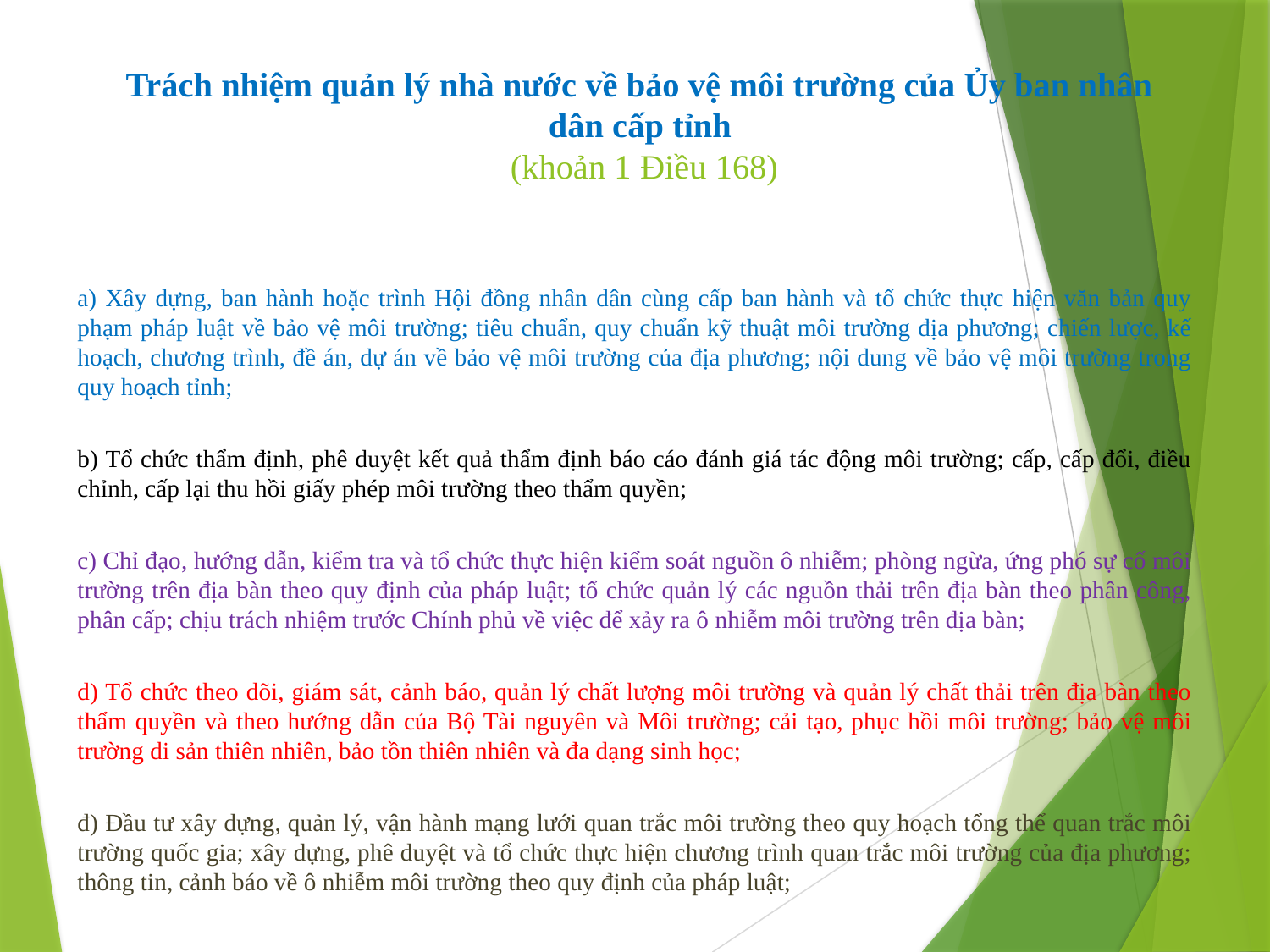

# Trách nhiệm quản lý nhà nước về bảo vệ môi trường của Ủy ban nhân dân cấp tỉnh (khoản 1 Điều 168)
a) Xây dựng, ban hành hoặc trình Hội đồng nhân dân cùng cấp ban hành và tổ chức thực hiện văn bản quy phạm pháp luật về bảo vệ môi trường; tiêu chuẩn, quy chuẩn kỹ thuật môi trường địa phương; chiến lược, kế hoạch, chương trình, đề án, dự án về bảo vệ môi trường của địa phương; nội dung về bảo vệ môi trường trong quy hoạch tỉnh;
b) Tổ chức thẩm định, phê duyệt kết quả thẩm định báo cáo đánh giá tác động môi trường; cấp, cấp đổi, điều chỉnh, cấp lại thu hồi giấy phép môi trường theo thẩm quyền;
c) Chỉ đạo, hướng dẫn, kiểm tra và tổ chức thực hiện kiểm soát nguồn ô nhiễm; phòng ngừa, ứng phó sự cố môi trường trên địa bàn theo quy định của pháp luật; tổ chức quản lý các nguồn thải trên địa bàn theo phân công, phân cấp; chịu trách nhiệm trước Chính phủ về việc để xảy ra ô nhiễm môi trường trên địa bàn;
d) Tổ chức theo dõi, giám sát, cảnh báo, quản lý chất lượng môi trường và quản lý chất thải trên địa bàn theo thẩm quyền và theo hướng dẫn của Bộ Tài nguyên và Môi trường; cải tạo, phục hồi môi trường; bảo vệ môi trường di sản thiên nhiên, bảo tồn thiên nhiên và đa dạng sinh học;
đ) Đầu tư xây dựng, quản lý, vận hành mạng lưới quan trắc môi trường theo quy hoạch tổng thể quan trắc môi trường quốc gia; xây dựng, phê duyệt và tổ chức thực hiện chương trình quan trắc môi trường của địa phương; thông tin, cảnh báo về ô nhiễm môi trường theo quy định của pháp luật;